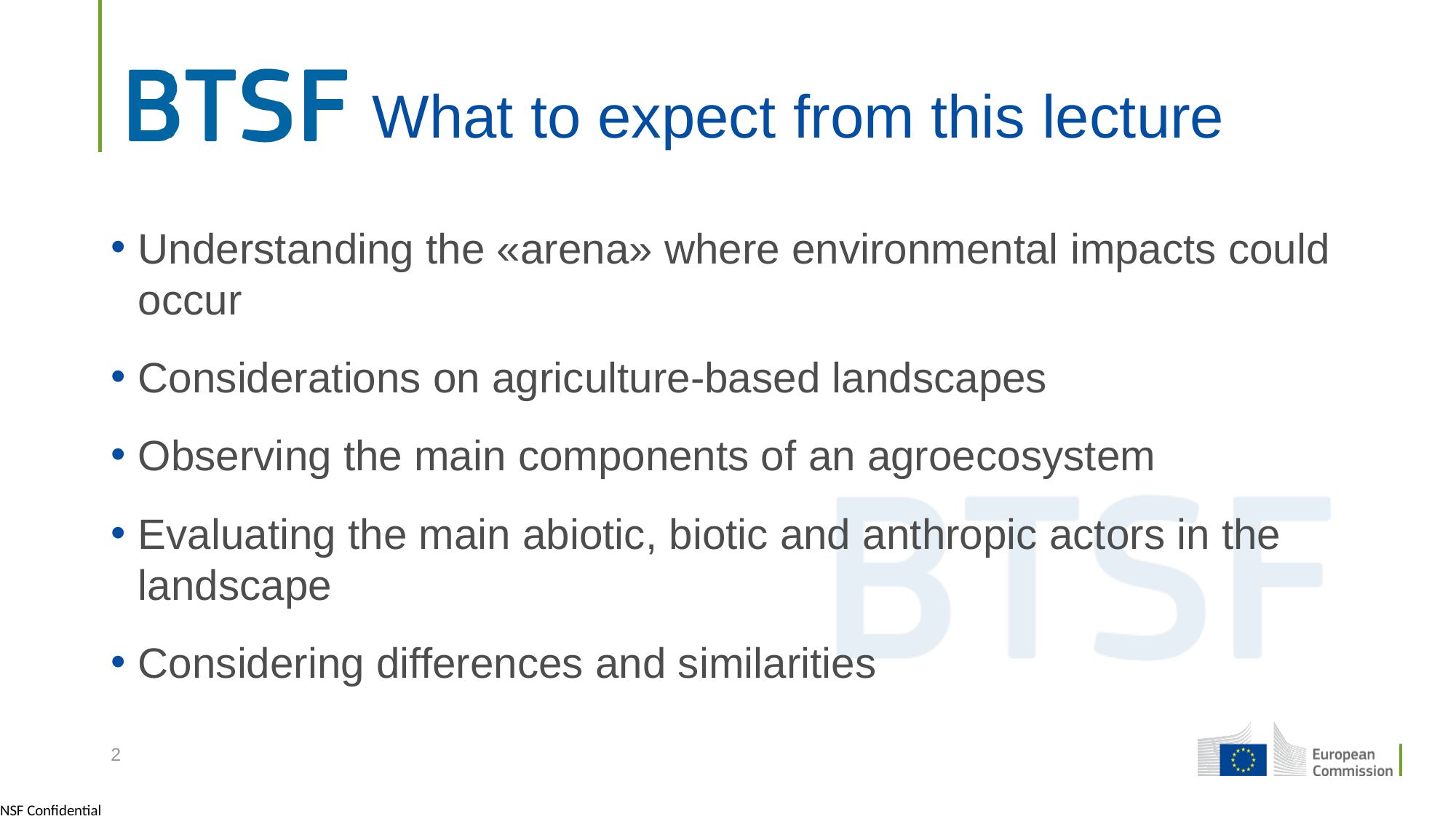

# What to expect from this lecture
Understanding the «arena» where environmental impacts could occur
Considerations on agriculture-based landscapes
Observing the main components of an agroecosystem
Evaluating the main abiotic, biotic and anthropic actors in the landscape
Considering differences and similarities

2